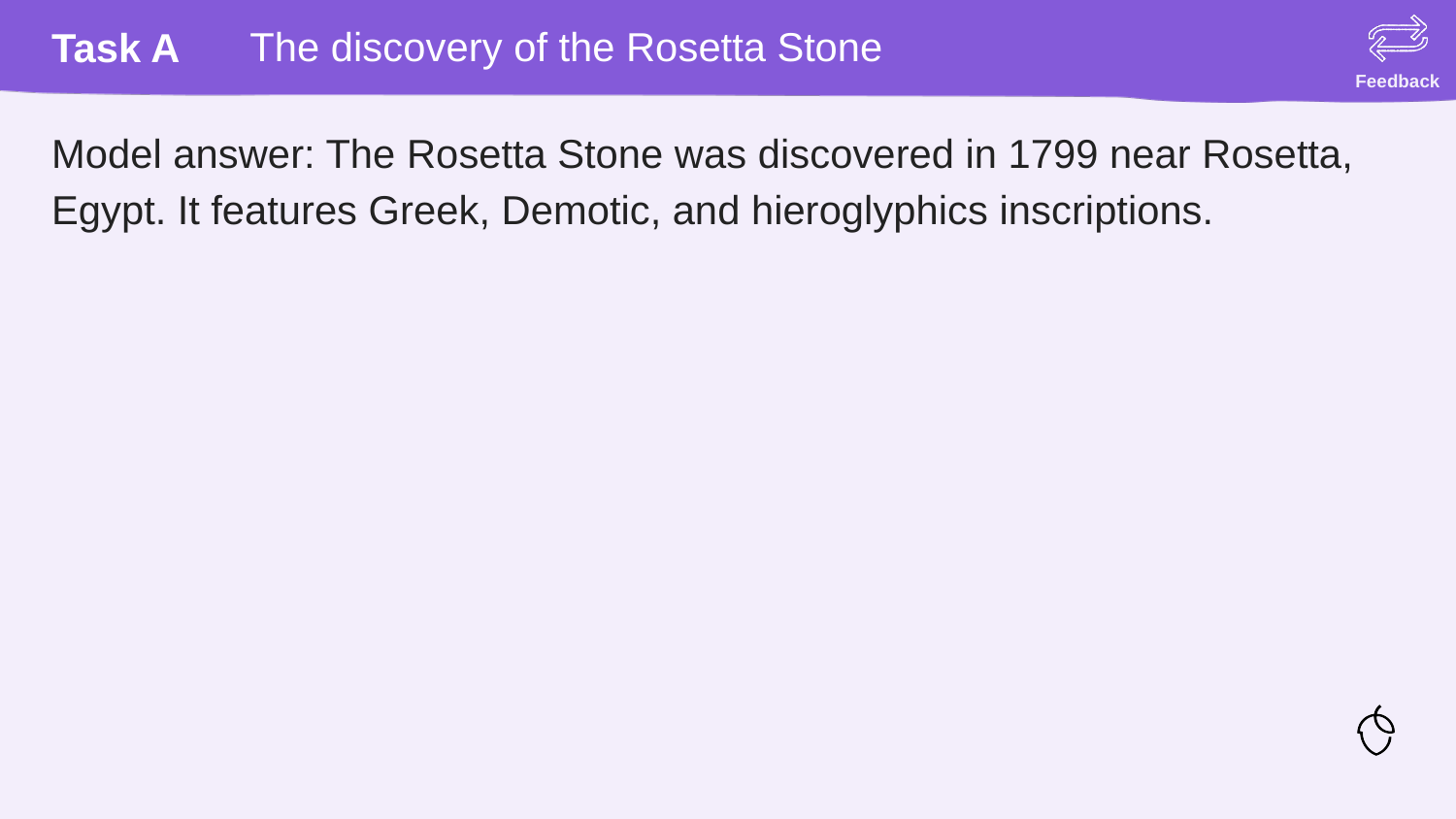

The discovery of the Rosetta Stone
Model answer: The Rosetta Stone was discovered in 1799 near Rosetta, Egypt. It features Greek, Demotic, and hieroglyphics inscriptions.